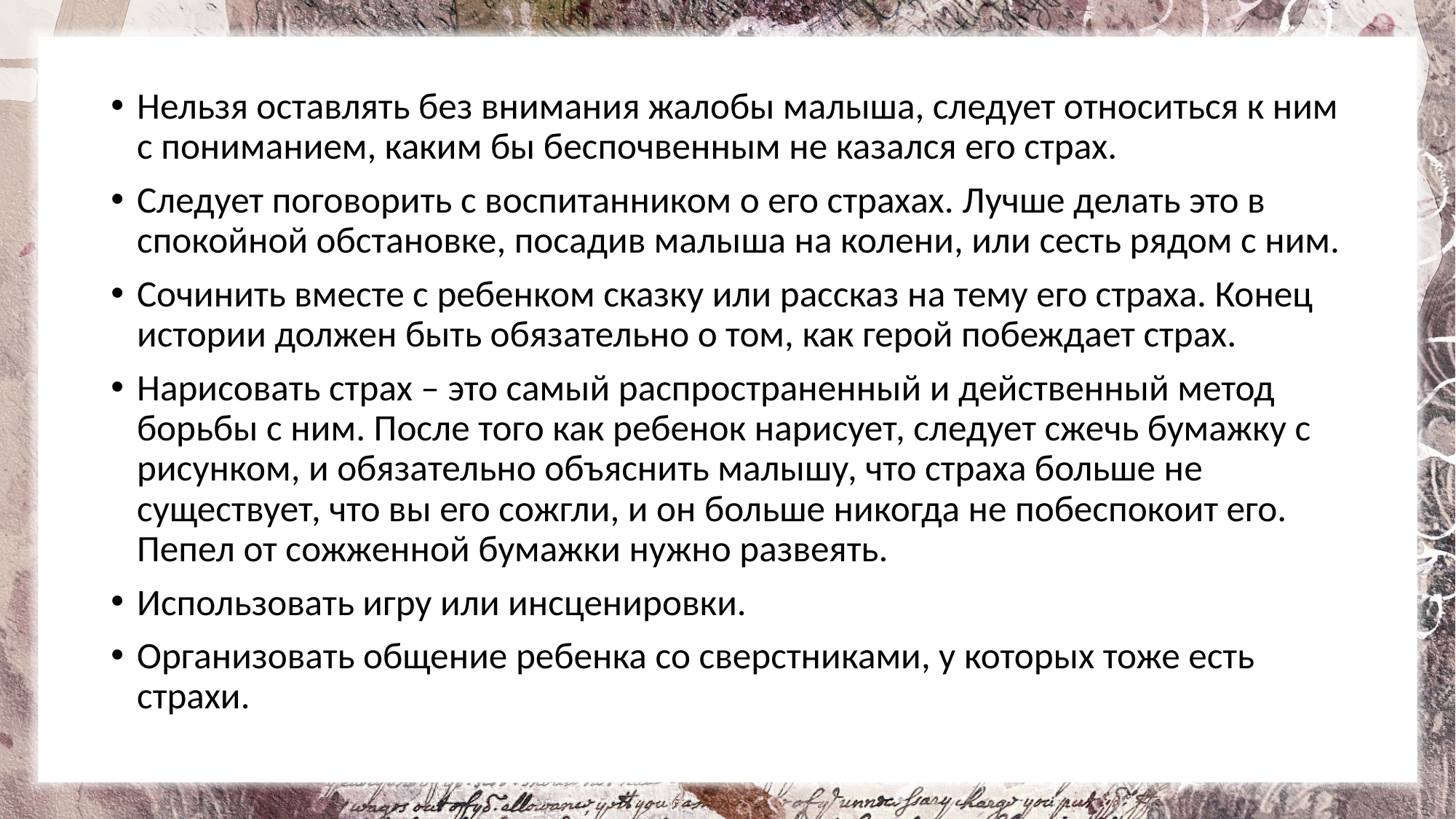

Нельзя оставлять без внимания жалобы малыша, следует относиться к ним с пониманием, каким бы беспочвенным не казался его страх.
Следует поговорить с воспитанником о его страхах. Лучше делать это в спокойной обстановке, посадив малыша на колени, или сесть рядом с ним.
Сочинить вместе с ребенком сказку или рассказ на тему его страха. Конец истории должен быть обязательно о том, как герой побеждает страх.
Нарисовать страх – это самый распространенный и действенный метод борьбы с ним. После того как ребенок нарисует, следует сжечь бумажку с рисунком, и обязательно объяснить малышу, что страха больше не существует, что вы его сожгли, и он больше никогда не побеспокоит его. Пепел от сожженной бумажки нужно развеять.
Использовать игру или инсценировки.
Организовать общение ребенка со сверстниками, у которых тоже есть страхи.